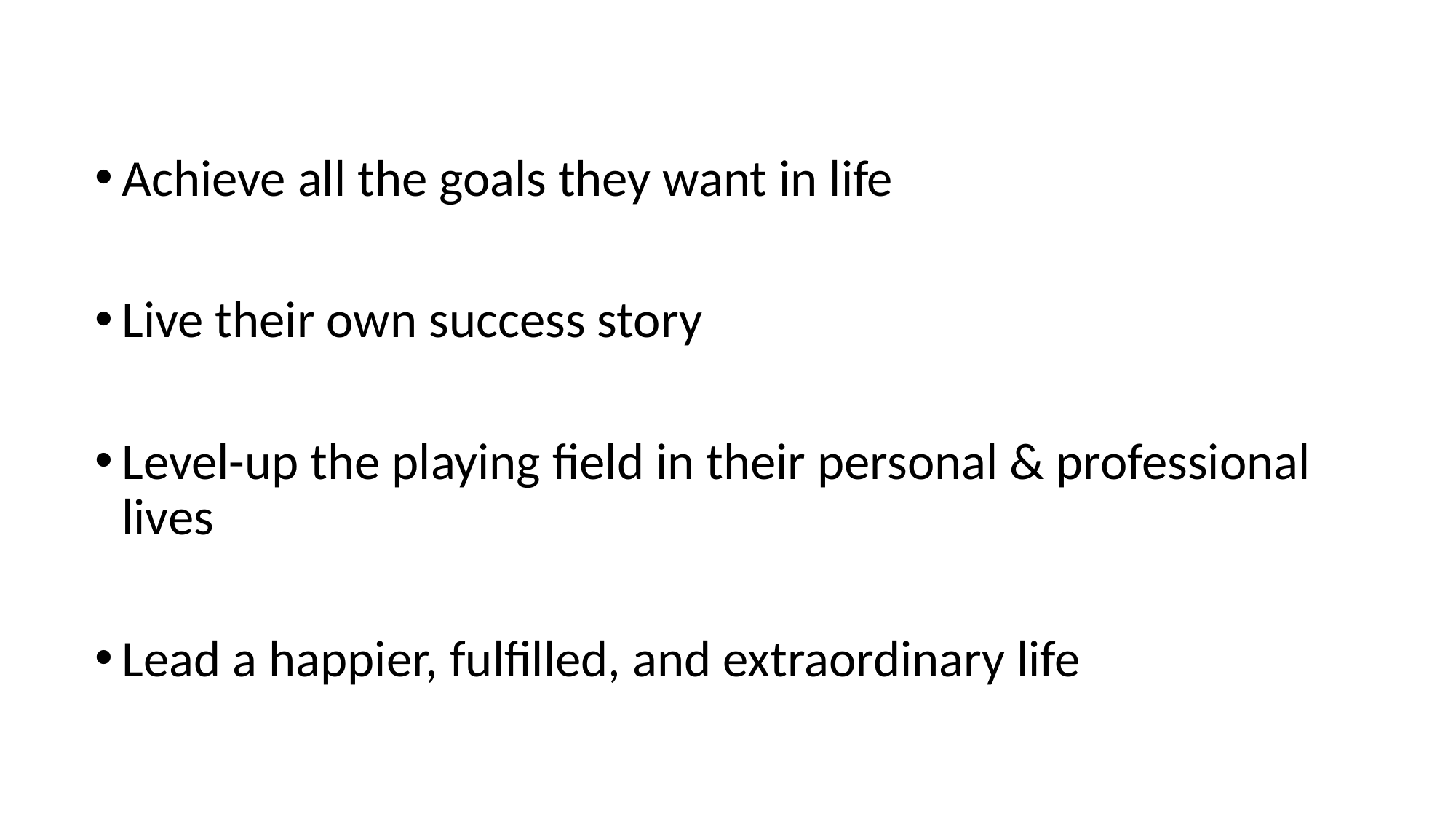

Achieve all the goals they want in life

Live their own success story

Level-up the playing field in their personal & professional lives

Lead a happier, fulfilled, and extraordinary life